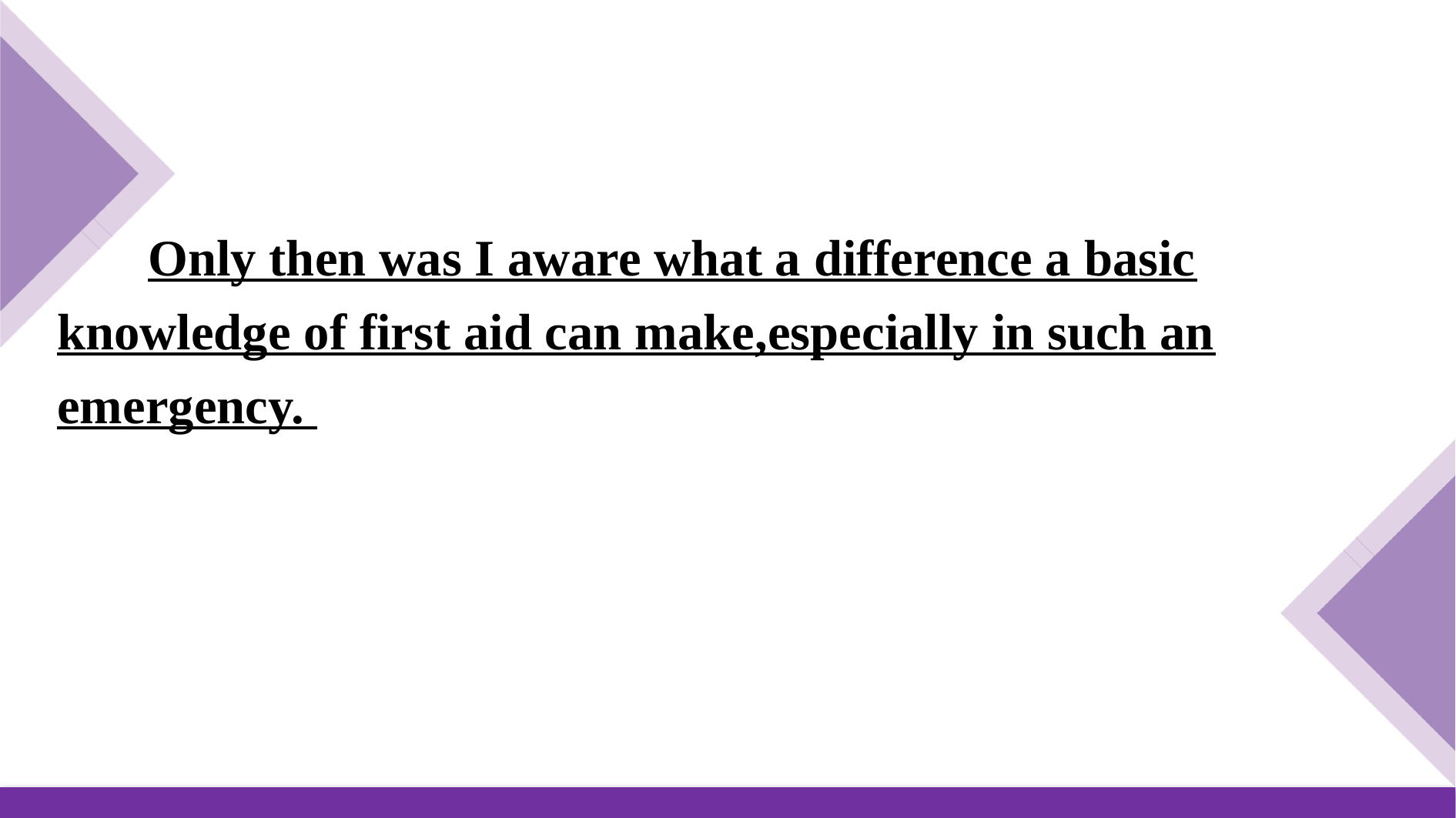

Only then was I aware what a difference a basic knowledge of first aid can make,especially in such an emergency.